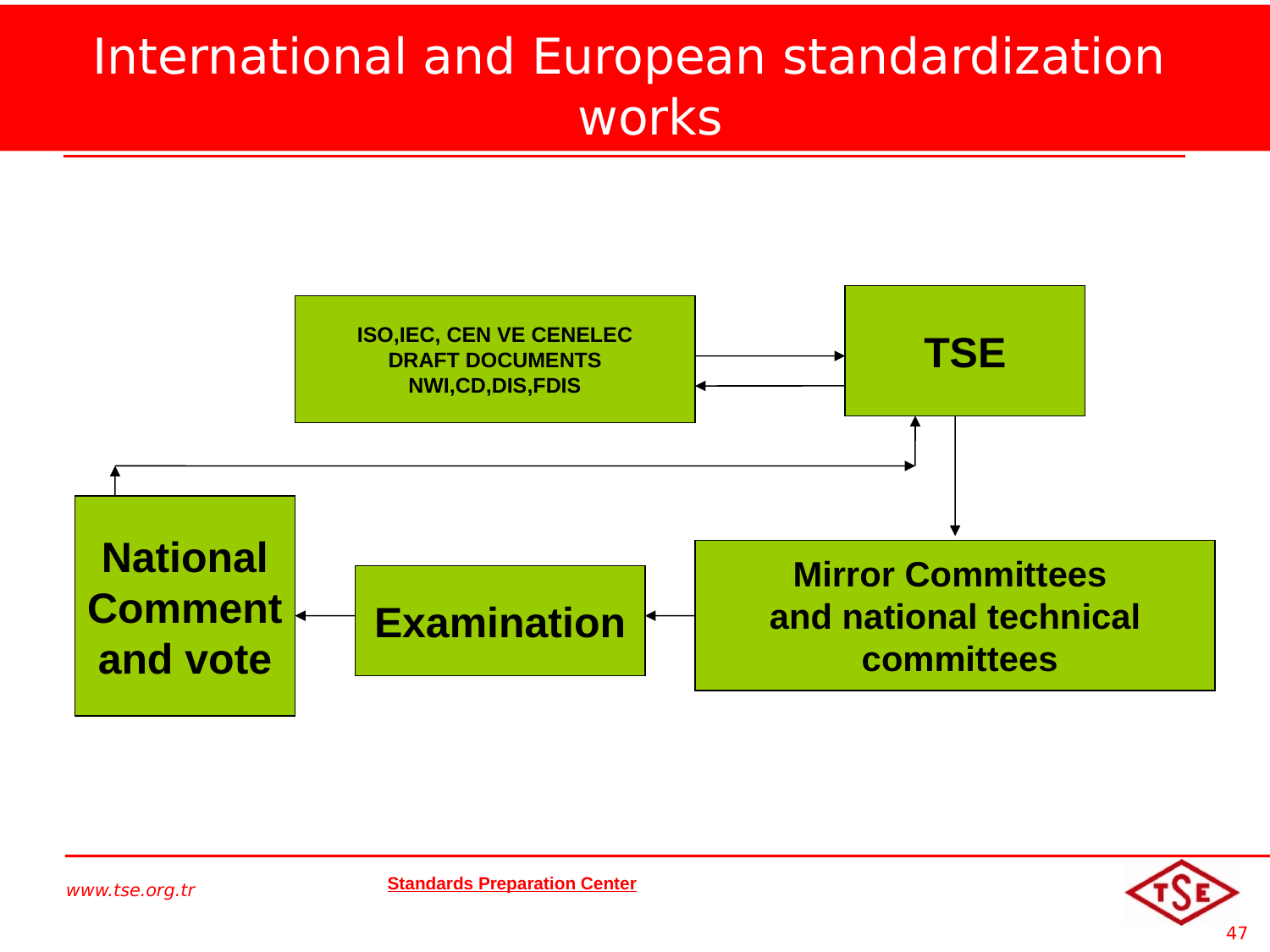

# International and European standardization works
TSE
ISO,IEC, CEN VE CENELEC
DRAFT DOCUMENTS
NWI,CD,DIS,FDIS

National
Comment
and vote
Mirror Committees
and national technical
 committees
Examination

www.tse.org.tr
Standards Preparation Center

©2010 Türk Standardları Enstitüsü
47